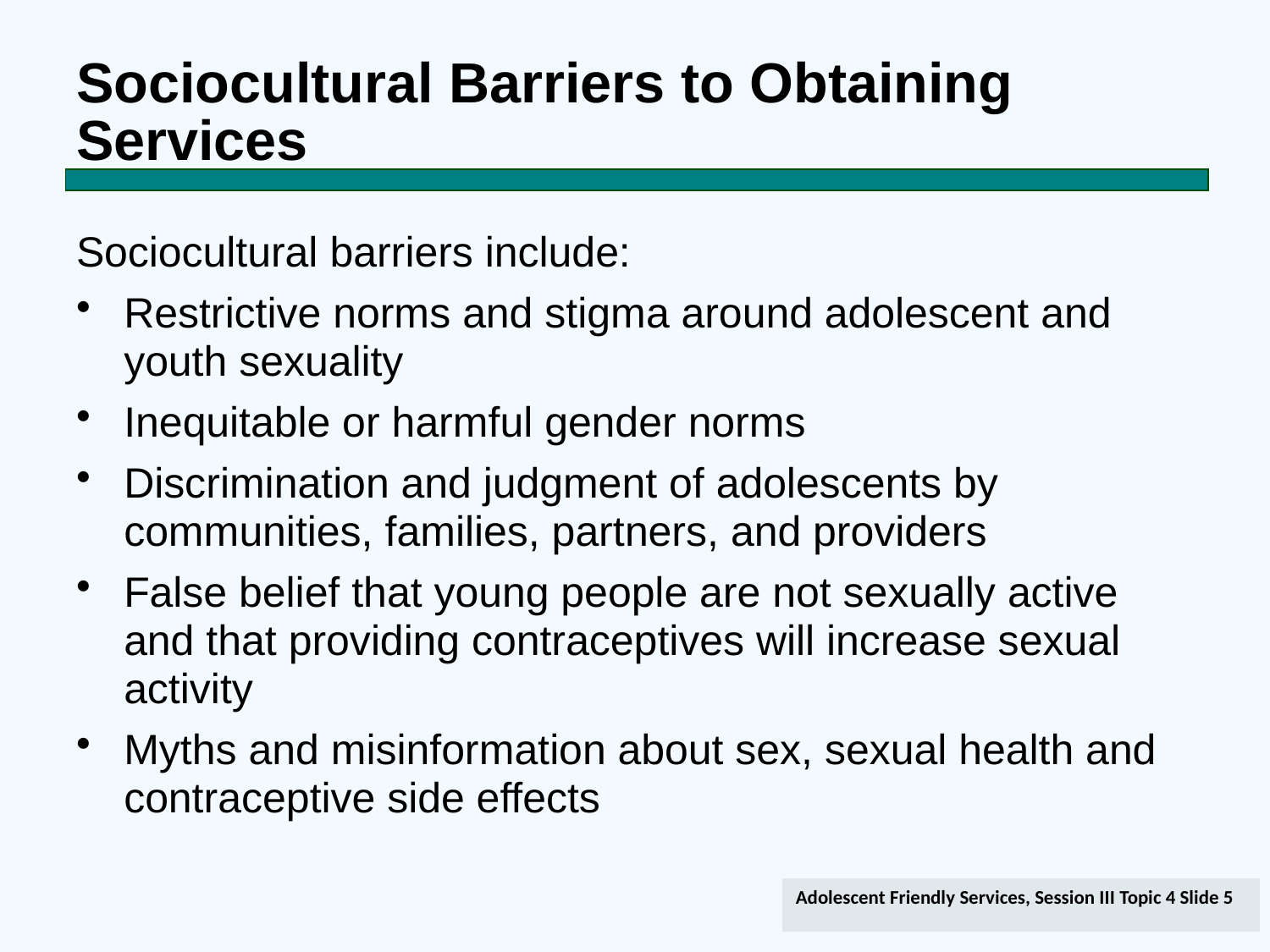

# Sociocultural Barriers to Obtaining Services
Sociocultural barriers include:
Restrictive norms and stigma around adolescent and youth sexuality
Inequitable or harmful gender norms
Discrimination and judgment of adolescents by communities, families, partners, and providers
False belief that young people are not sexually active and that providing contraceptives will increase sexual activity
Myths and misinformation about sex, sexual health and contraceptive side effects
Adolescent Friendly Services, Session III Topic 4 Slide 5